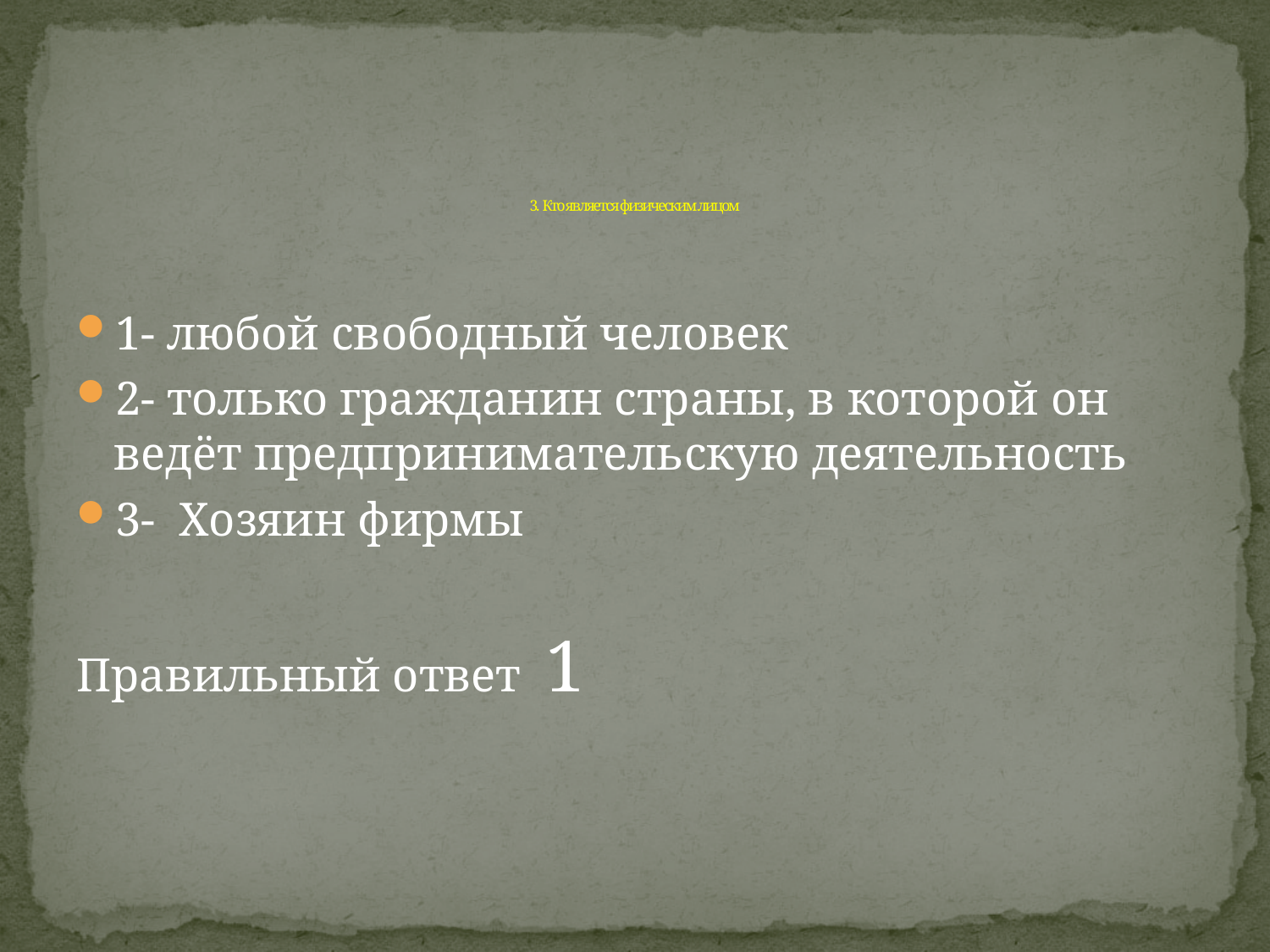

# 3.  Кто является физическим лицом
1- любой свободный человек
2- только гражданин страны, в которой он ведёт предпринимательскую деятельность
3-  Хозяин фирмы

Правильный ответ  1